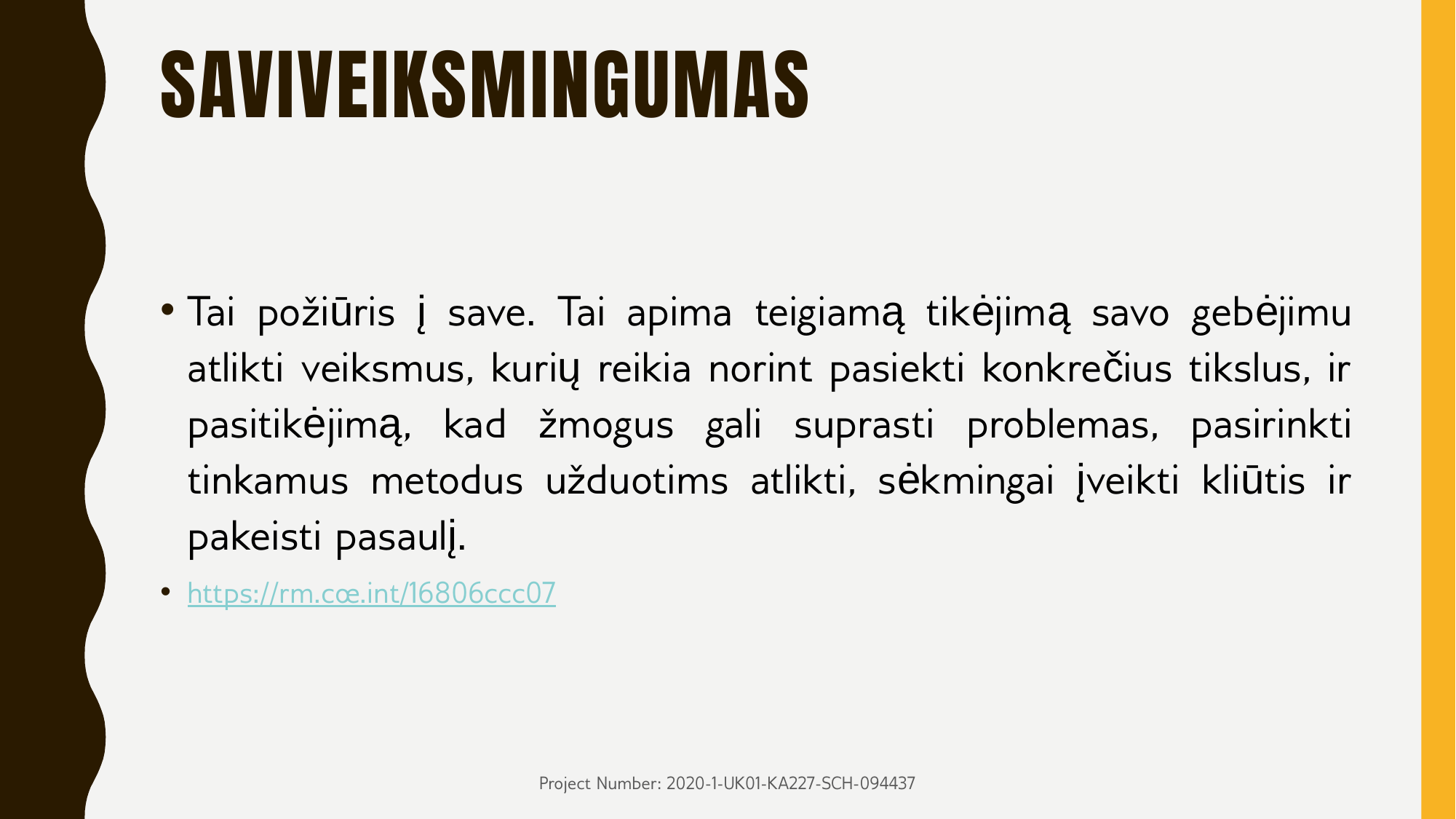

# Saviveiksmingumas
Tai požiūris į save. Tai apima teigiamą tikėjimą savo gebėjimu atlikti veiksmus, kurių reikia norint pasiekti konkrečius tikslus, ir pasitikėjimą, kad žmogus gali suprasti problemas, pasirinkti tinkamus metodus užduotims atlikti, sėkmingai įveikti kliūtis ir pakeisti pasaulį.
https://rm.coe.int/16806ccc07

Project Number: 2020-1-UK01-KA227-SCH-094437